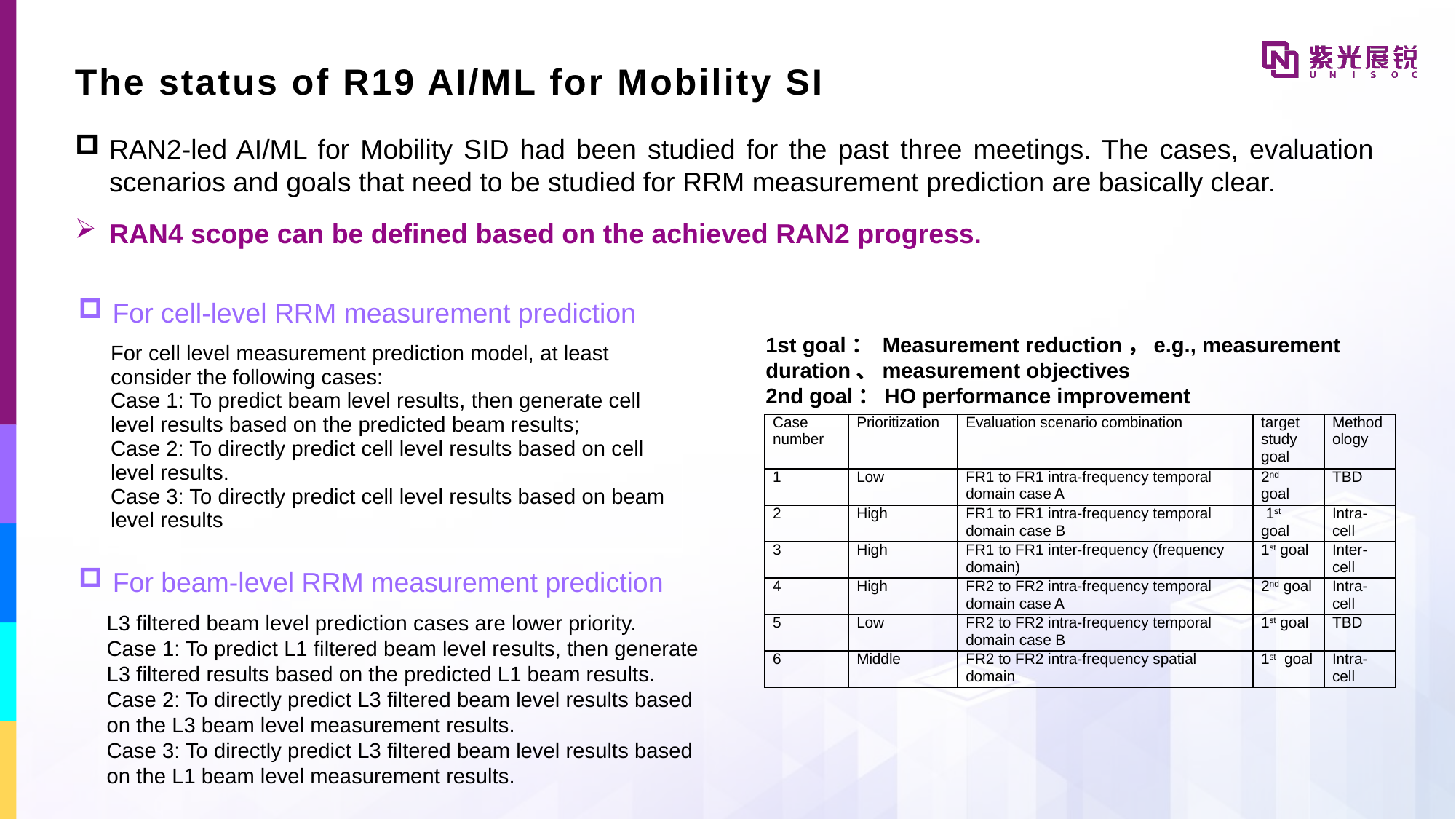

The status of R19 AI/ML for Mobility SI
RAN2-led AI/ML for Mobility SID had been studied for the past three meetings. The cases, evaluation scenarios and goals that need to be studied for RRM measurement prediction are basically clear.
RAN4 scope can be defined based on the achieved RAN2 progress.
For cell-level RRM measurement prediction
1st goal： Measurement reduction，e.g., measurement duration、measurement objectives
2nd goal：HO performance improvement
| For cell level measurement prediction model, at least consider the following cases: Case 1: To predict beam level results, then generate cell level results based on the predicted beam results; Case 2: To directly predict cell level results based on cell level results. Case 3: To directly predict cell level results based on beam level results |
| --- |
| Case number | Prioritization | Evaluation scenario combination | target study goal | Methodology |
| --- | --- | --- | --- | --- |
| 1 | Low | FR1 to FR1 intra-frequency temporal domain case A | 2nd goal | TBD |
| 2 | High | FR1 to FR1 intra-frequency temporal domain case B | 1st goal | Intra-cell |
| 3 | High | FR1 to FR1 inter-frequency (frequency domain) | 1st goal | Inter-cell |
| 4 | High | FR2 to FR2 intra-frequency temporal domain case A | 2nd goal | Intra-cell |
| 5 | Low | FR2 to FR2 intra-frequency temporal domain case B | 1st goal | TBD |
| 6 | Middle | FR2 to FR2 intra-frequency spatial domain | 1st goal | Intra-cell |
For beam-level RRM measurement prediction
L3 filtered beam level prediction cases are lower priority.
Case 1: To predict L1 filtered beam level results, then generate L3 filtered results based on the predicted L1 beam results.
Case 2: To directly predict L3 filtered beam level results based on the L3 beam level measurement results.
Case 3: To directly predict L3 filtered beam level results based on the L1 beam level measurement results.